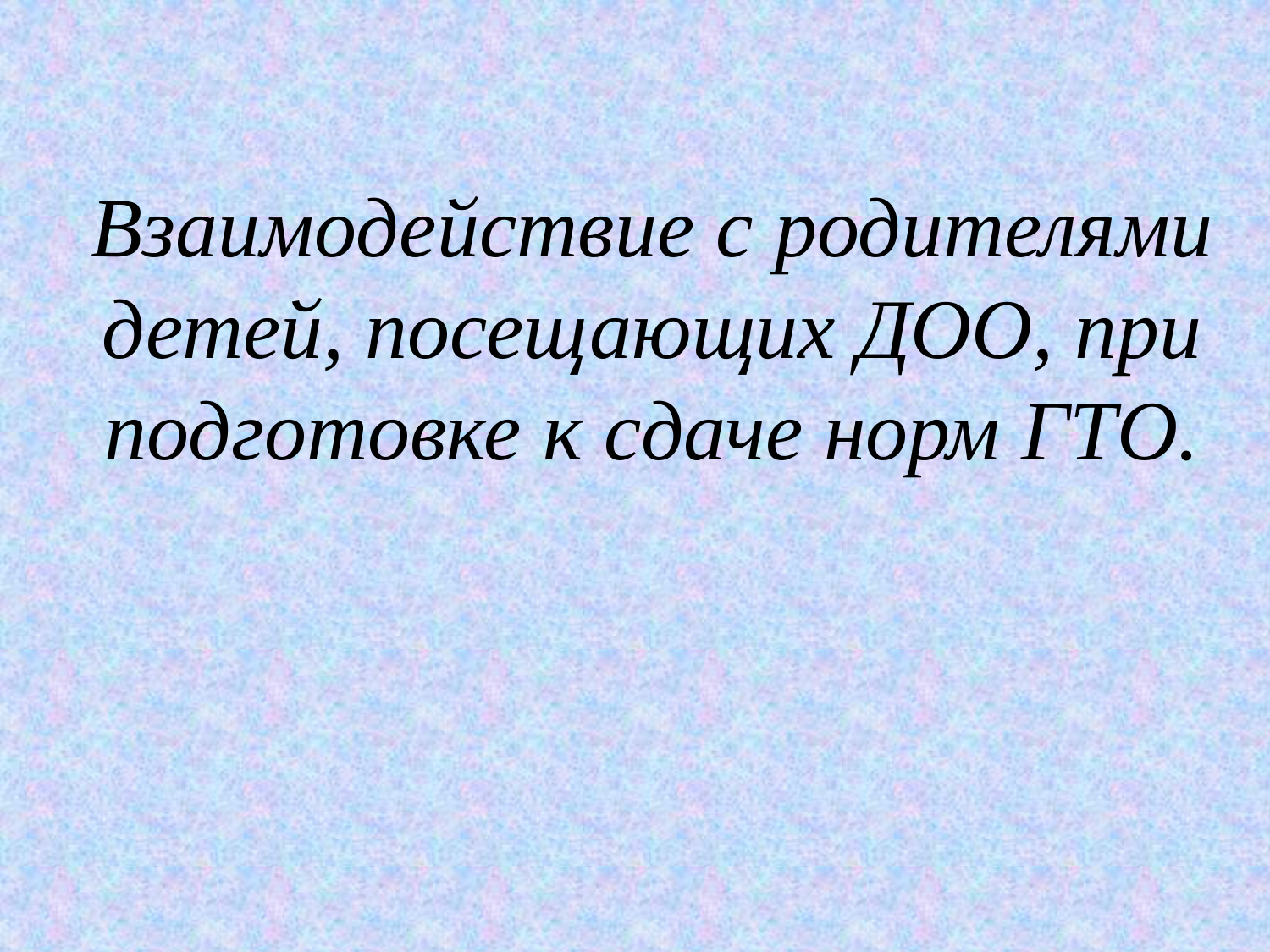

Взаимодействие с родителями детей, посещающих ДОО, при подготовке к сдаче норм ГТО.
#